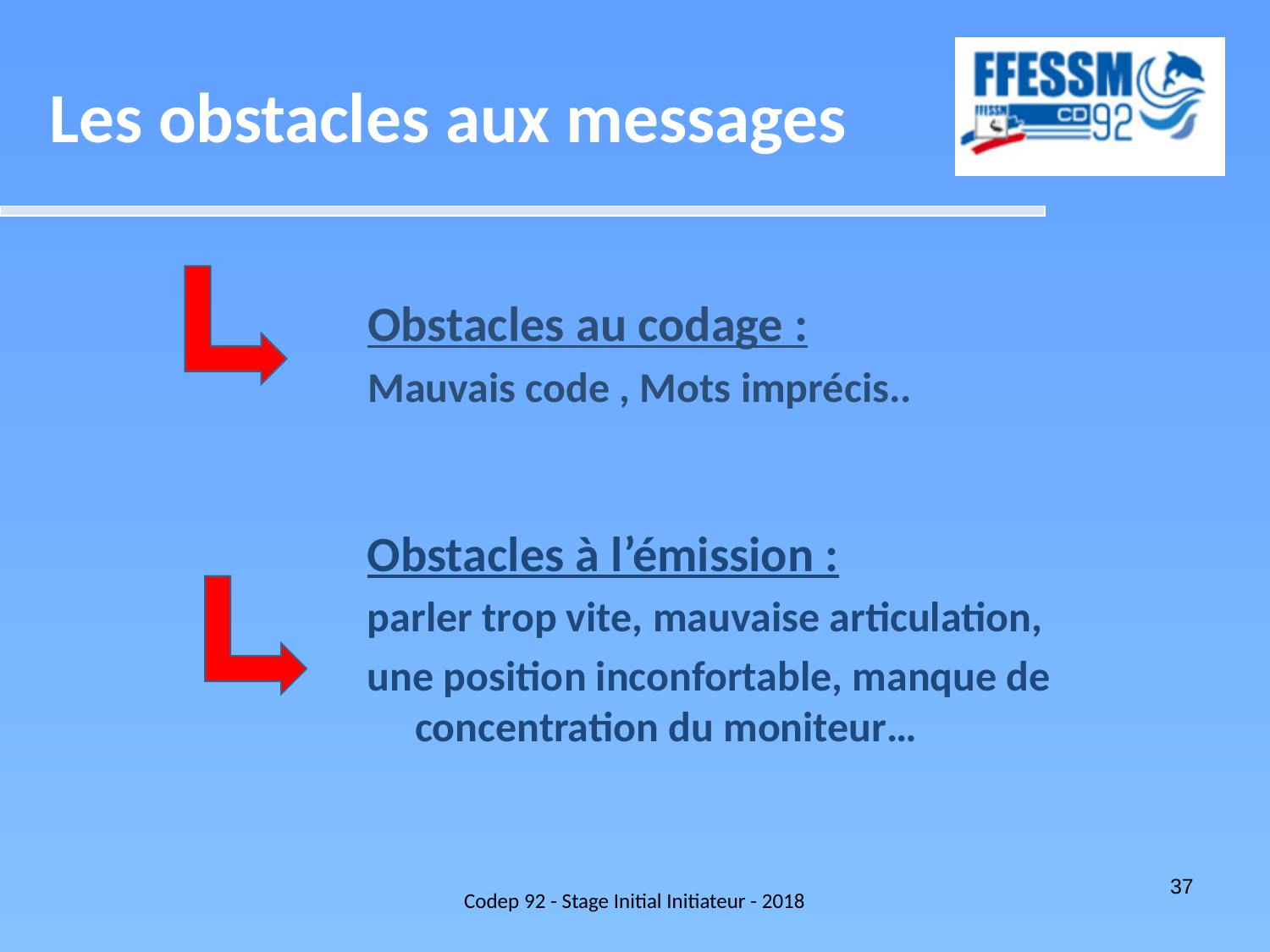

Les obstacles aux messages

Obstacles au codage :
Mauvais code , Mots imprécis..
Obstacles à l’émission :
parler trop vite, mauvaise articulation,
une position inconfortable, manque de concentration du moniteur…

Codep 92 - Stage Initial Initiateur - 2018
37